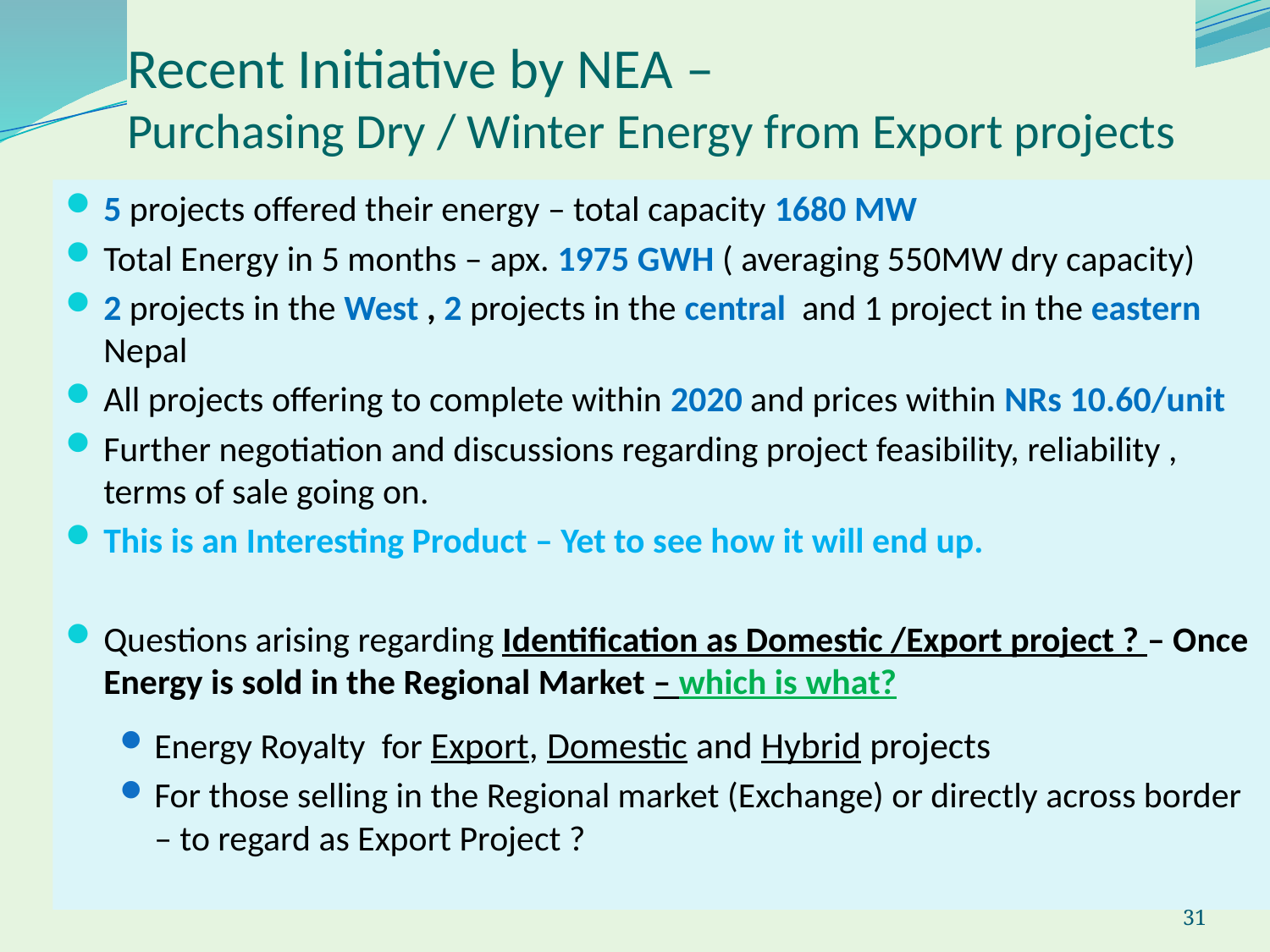

# Recent Initiative by NEA – Purchasing Dry / Winter Energy from Export projects
5 projects offered their energy – total capacity 1680 MW
Total Energy in 5 months – apx. 1975 GWH ( averaging 550MW dry capacity)
2 projects in the West , 2 projects in the central  and 1 project in the eastern Nepal
All projects offering to complete within 2020 and prices within NRs 10.60/unit
Further negotiation and discussions regarding project feasibility, reliability , terms of sale going on.
This is an Interesting Product – Yet to see how it will end up.

Questions arising regarding Identification as Domestic /Export project ? – Once Energy is sold in the Regional Market – which is what?

Energy Royalty  for Export, Domestic and Hybrid projects
For those selling in the Regional market (Exchange) or directly across border – to regard as Export Project ?

31